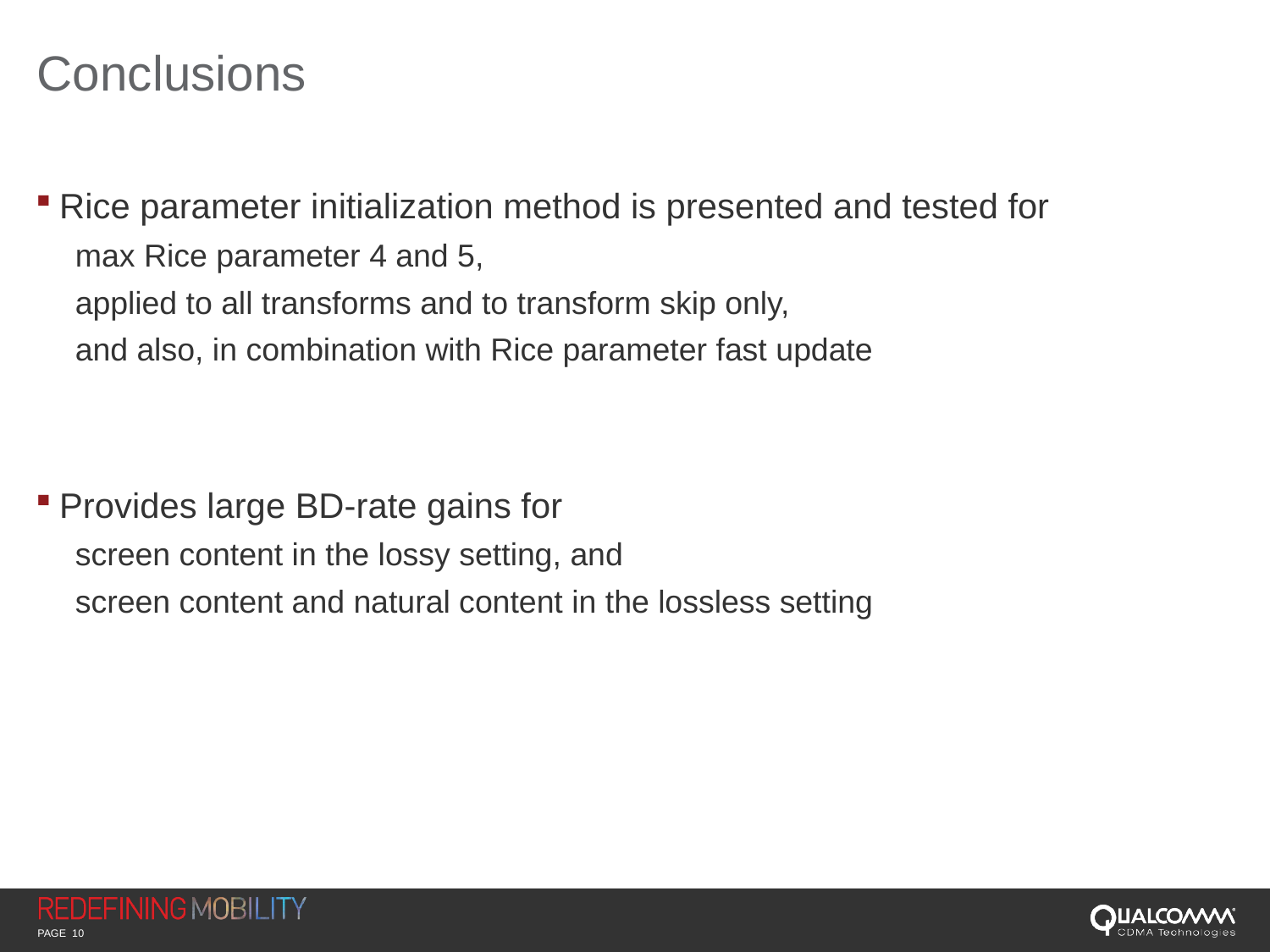

# Conclusions

Rice parameter initialization method is presented and tested for
max Rice parameter 4 and 5,
applied to all transforms and to transform skip only,
and also, in combination with Rice parameter fast update

Provides large BD-rate gains for
screen content in the lossy setting, and
screen content and natural content in the lossless setting